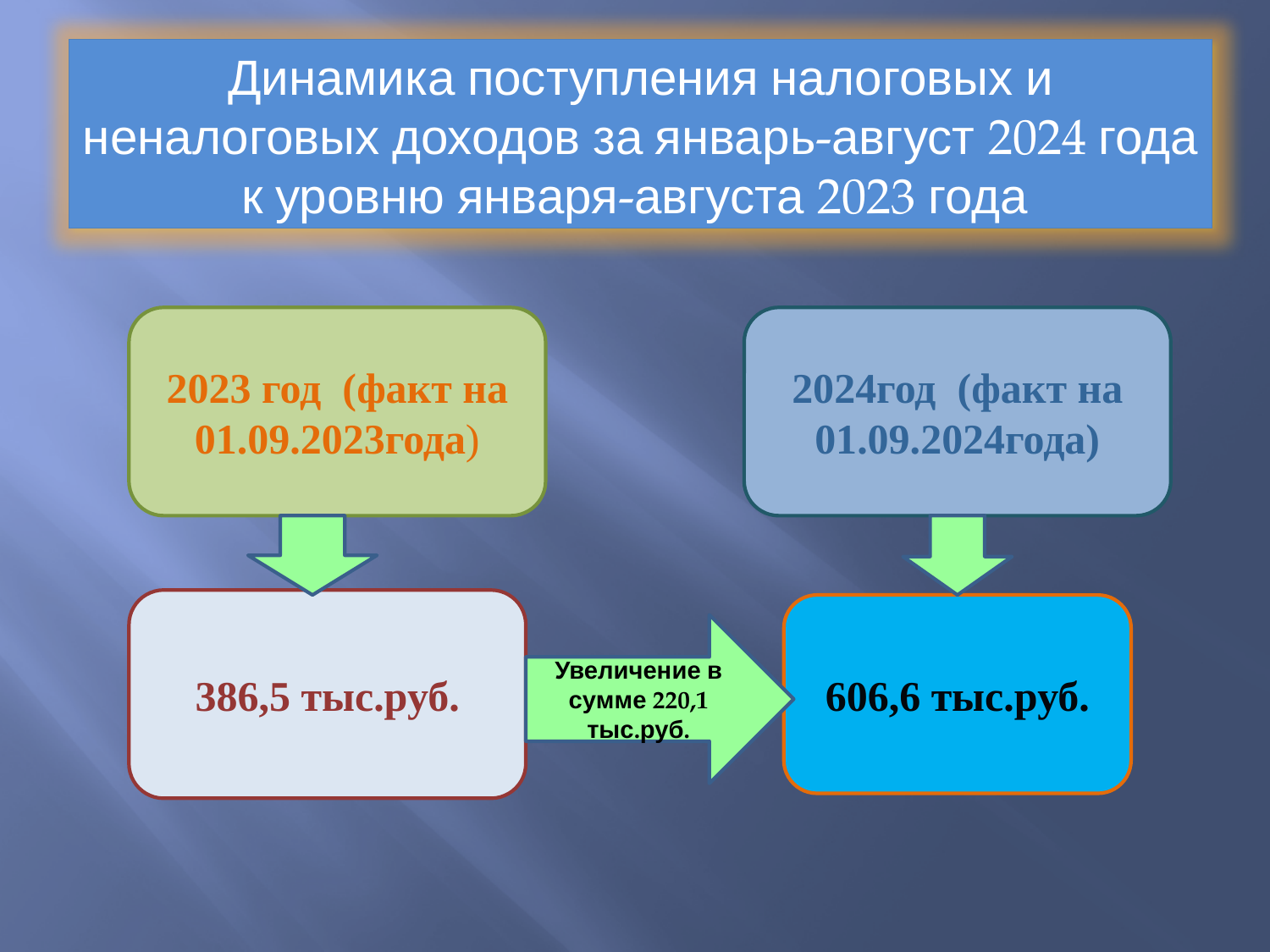

Динамика поступления налоговых и неналоговых доходов за январь-август 2024 года к уровню января-августа 2023 года
2023 год  (факт на 01.09.2023года)
2024год  (факт на 01.09.2024года)

386,5 тыс.руб.
606,6 тыс.руб.
Увеличение в сумме 220,1 тыс.руб.